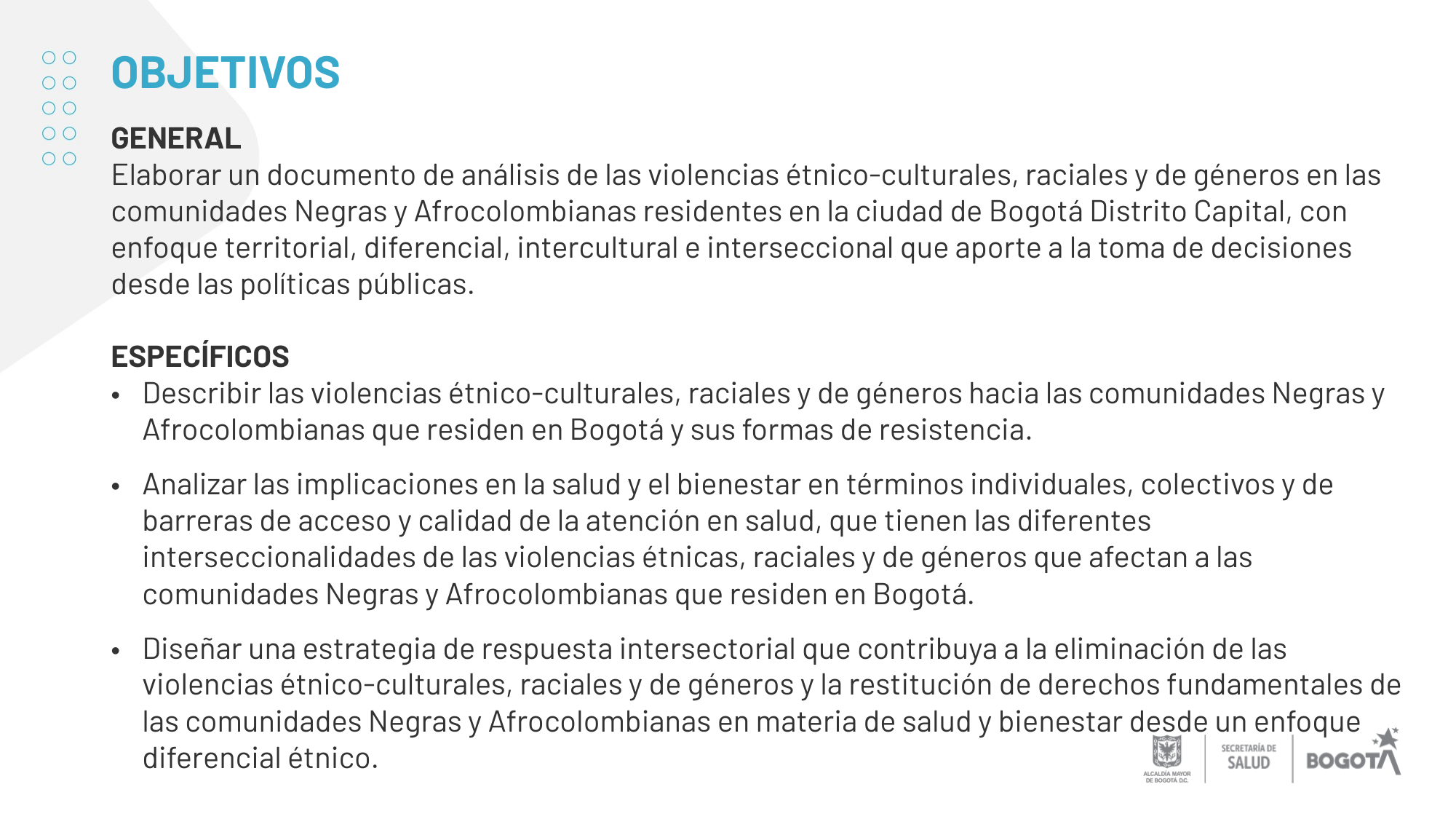

# OBJETIVOS
GENERAL
Elaborar un documento de análisis de las violencias étnico-culturales, raciales y de géneros en las comunidades Negras y Afrocolombianas residentes en la ciudad de Bogotá Distrito Capital, con enfoque territorial, diferencial, intercultural e interseccional que aporte a la toma de decisiones desde las políticas públicas.

ESPECÍFICOS
•	Describir las violencias étnico-culturales, raciales y de géneros hacia las comunidades Negras y Afrocolombianas que residen en Bogotá y sus formas de resistencia.
•	Analizar las implicaciones en la salud y el bienestar en términos individuales, colectivos y de barreras de acceso y calidad de la atención en salud, que tienen las diferentes interseccionalidades de las violencias étnicas, raciales y de géneros que afectan a las comunidades Negras y Afrocolombianas que residen en Bogotá.
•	Diseñar una estrategia de respuesta intersectorial que contribuya a la eliminación de las violencias étnico-culturales, raciales y de géneros y la restitución de derechos fundamentales de las comunidades Negras y Afrocolombianas en materia de salud y bienestar desde un enfoque diferencial étnico.